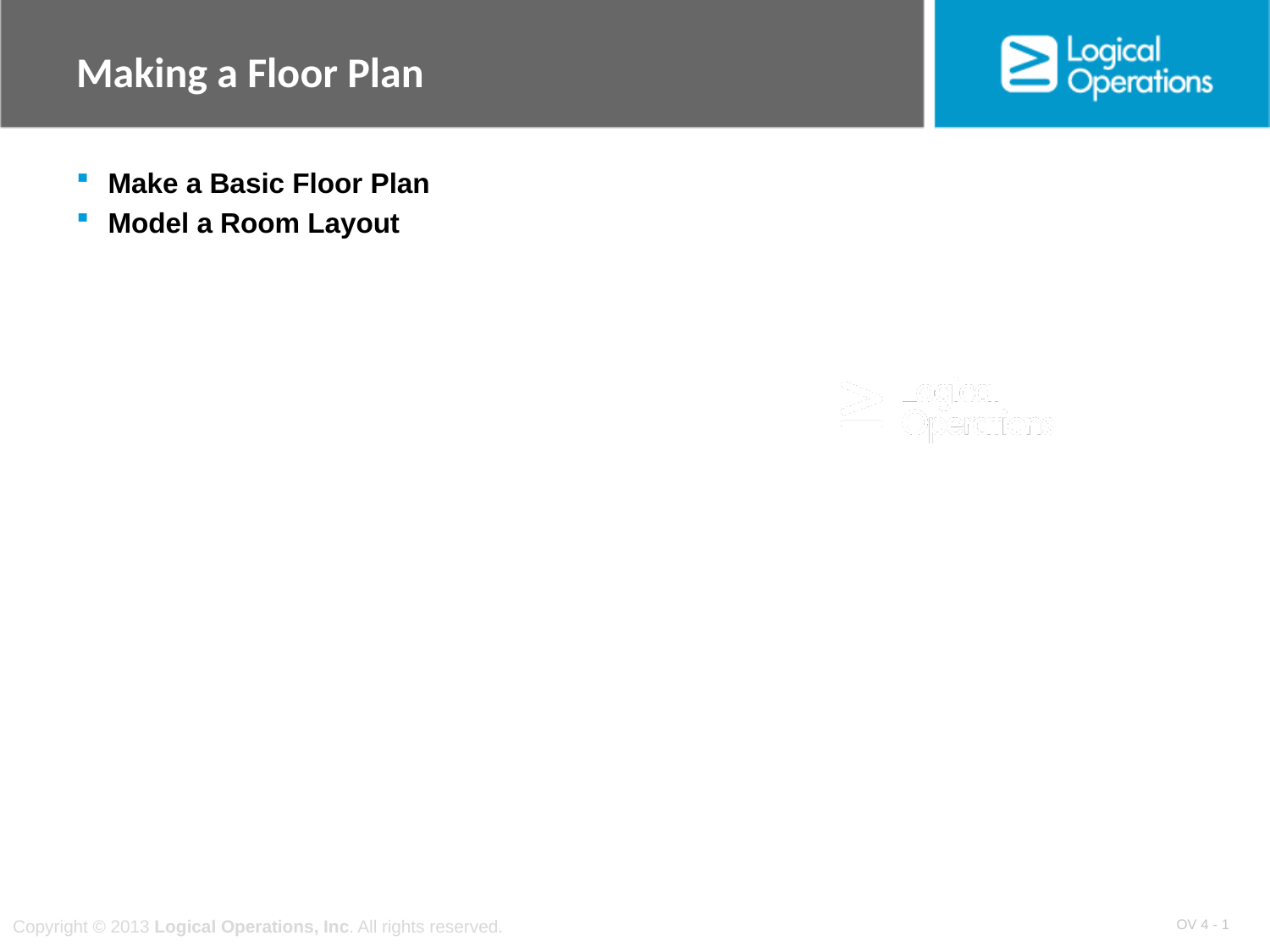

# Making a Floor Plan
Make a Basic Floor Plan
Model a Room Layout